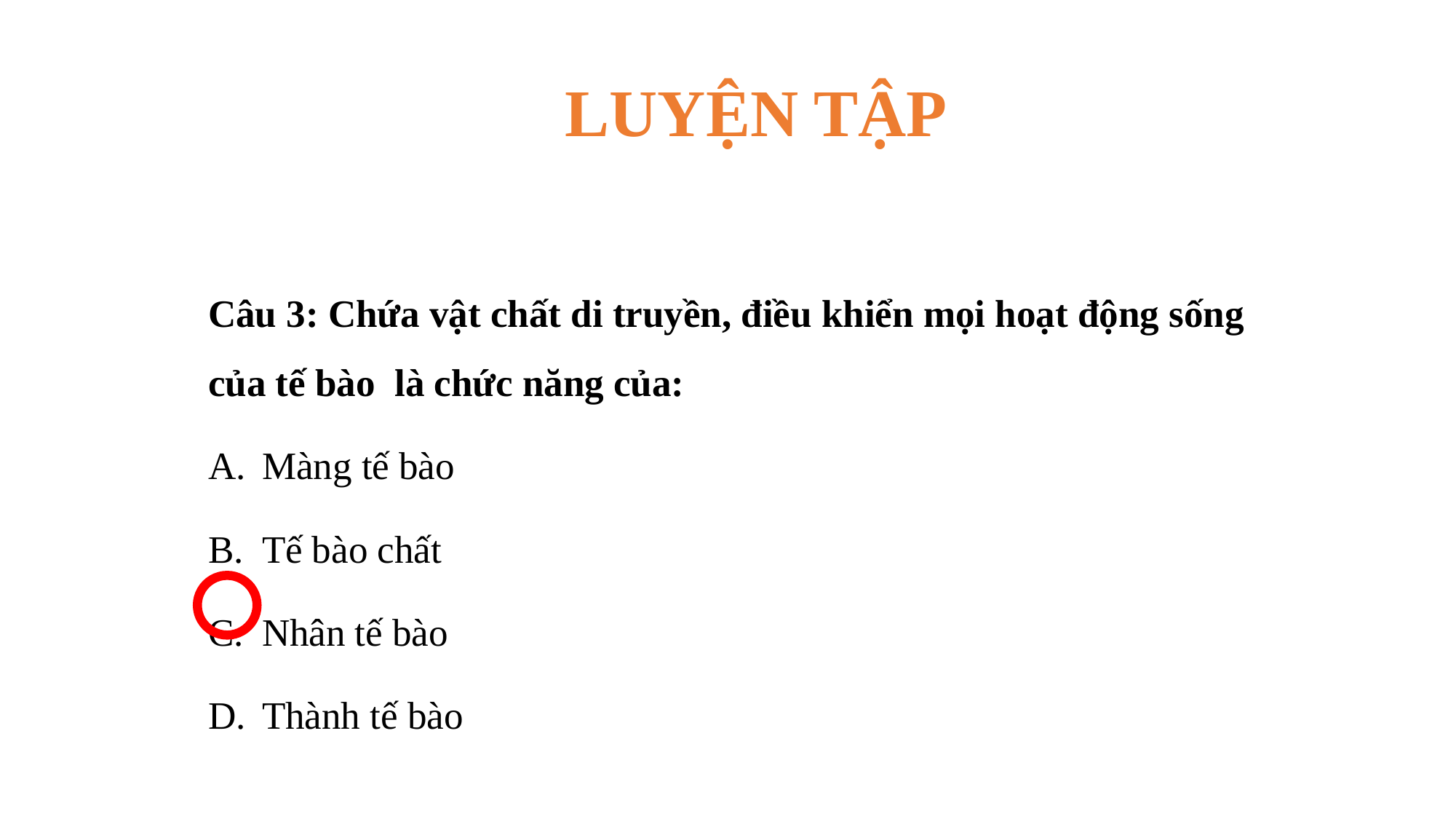

# LUYỆN TẬP
Câu 3: Chứa vật chất di truyền, điều khiển mọi hoạt động sống của tế bào  là chức năng của:
Màng tế bào
Tế bào chất
Nhân tế bào
Thành tế bào